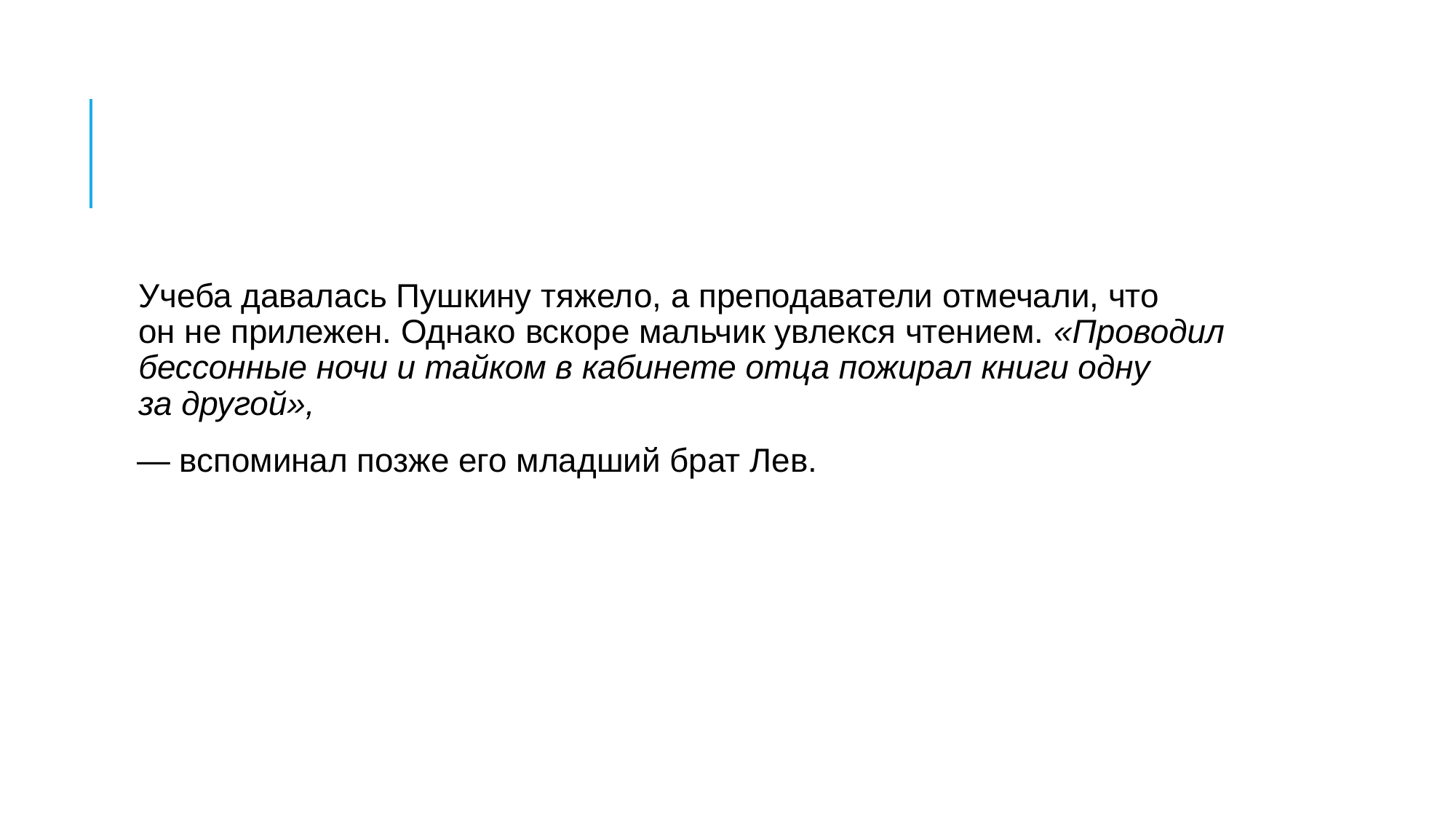

#
Учеба давалась Пушкину тяжело, а преподаватели отмечали, что он не прилежен. Однако вскоре мальчик увлекся чтением. «Проводил бессонные ночи и тайком в кабинете отца пожирал книги одну за другой»,
 — вспоминал позже его младший брат Лев.